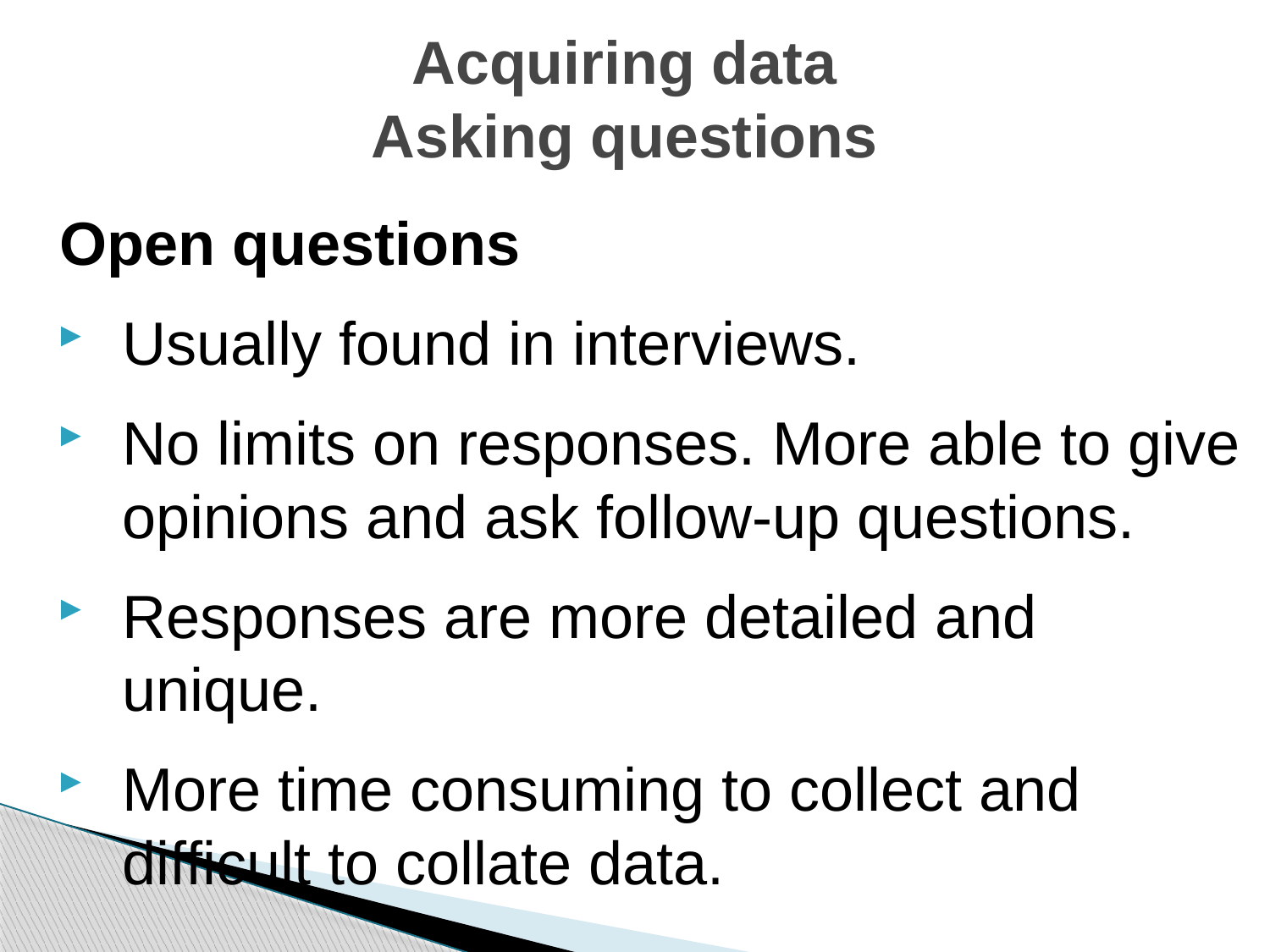

# Acquiring data Asking questions
Open questions
Usually found in interviews.
No limits on responses. More able to give opinions and ask follow-up questions.
Responses are more detailed and unique.
More time consuming to collect and difficult to collate data.